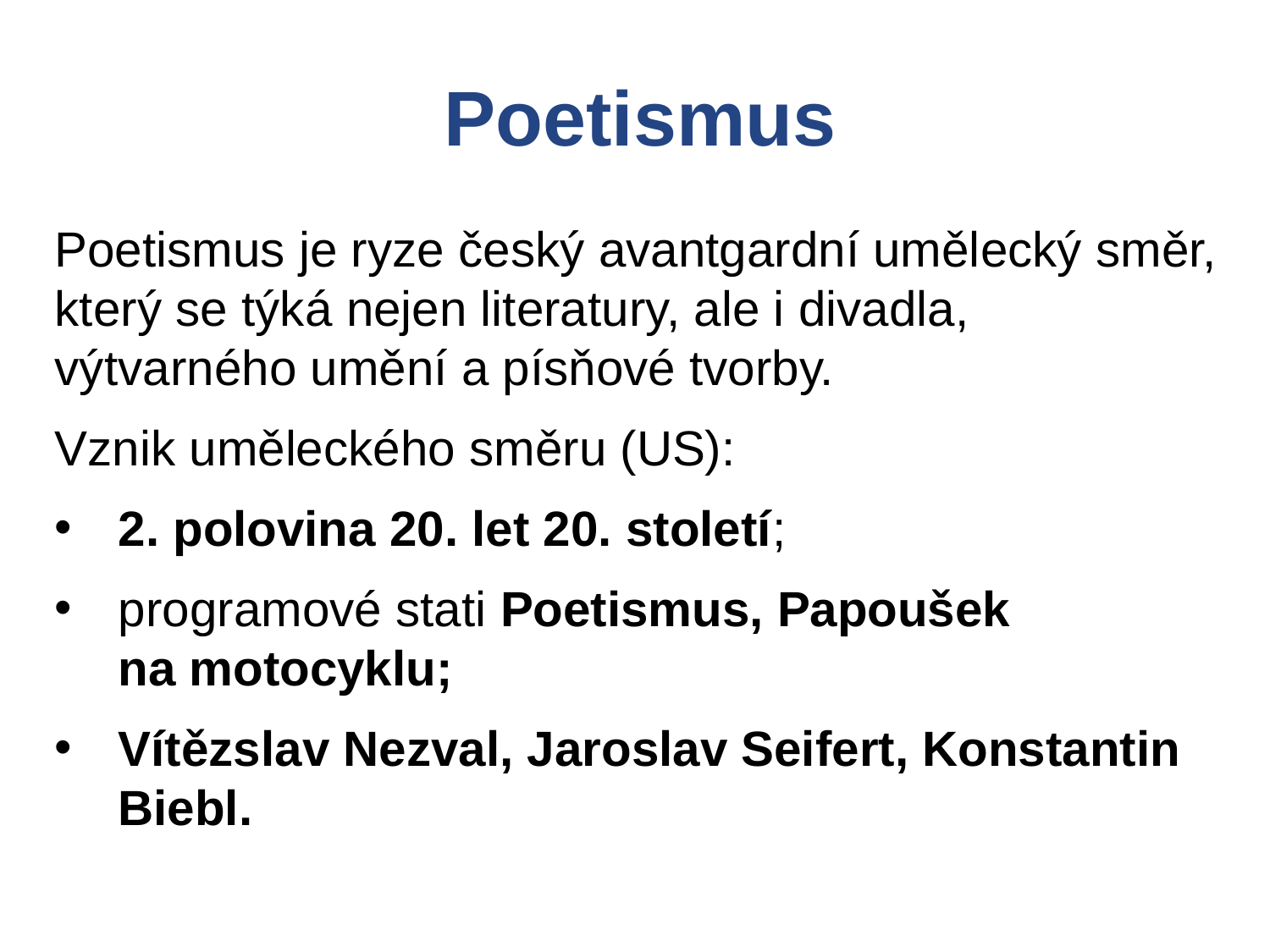

Poetismus
Poetismus je ryze český avantgardní umělecký směr, který se týká nejen literatury, ale i divadla, výtvarného umění a písňové tvorby.
Vznik uměleckého směru (US):
2. polovina 20. let 20. století;
programové stati Poetismus, Papoušek
na motocyklu;
Vítězslav Nezval, Jaroslav Seifert, Konstantin Biebl.